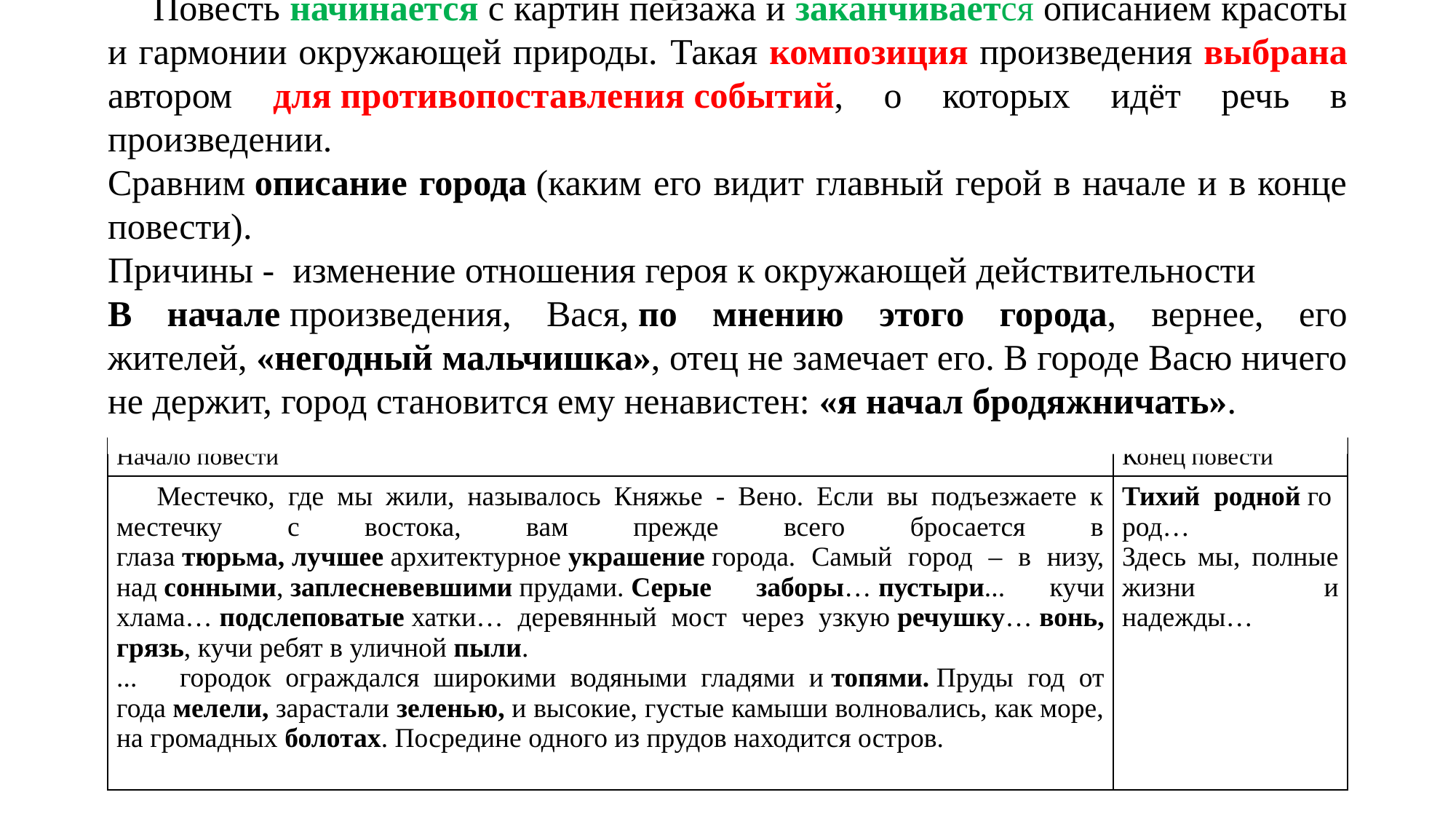

Повесть начинается с картин пейзажа и заканчивается описанием красоты и гармонии окружающей природы. Такая композиция произведения выбрана автором для противопоставления событий, о которых идёт речь в произведении.
Сравним описание города (каким его видит главный герой в начале и в конце повести).
Причины -  изменение отношения героя к окружающей действительности
В начале произведения, Вася, по мнению этого города, вернее, его жителей, «негодный мальчишка», отец не замечает его. В городе Васю ничего не держит, город становится ему ненавистен: «я начал бродяжничать».

| Начало повести | Конец повести |
| --- | --- |
| Местечко, где мы жили, называлось Княжье - Вено. Если вы подъезжаете к местечку с востока, вам прежде всего бросается в глаза тюрьма, лучшее архитектурное украшение города. Самый город – в низу, над сонными, заплесневевшими прудами. Серые заборы… пустыри... кучи хлама… подслеповатые хатки… деревянный мост через узкую речушку… вонь, грязь, кучи ребят в уличной пыли.   ... городок ограждался широкими водяными гладями и топями. Пруды год от года мелели, зарастали зеленью, и высокие, густые камыши волновались, как море, на громадных болотах. Посредине одного из прудов находится остров. | Тихий  родной город… Здесь мы, полные жизни и надежды… |